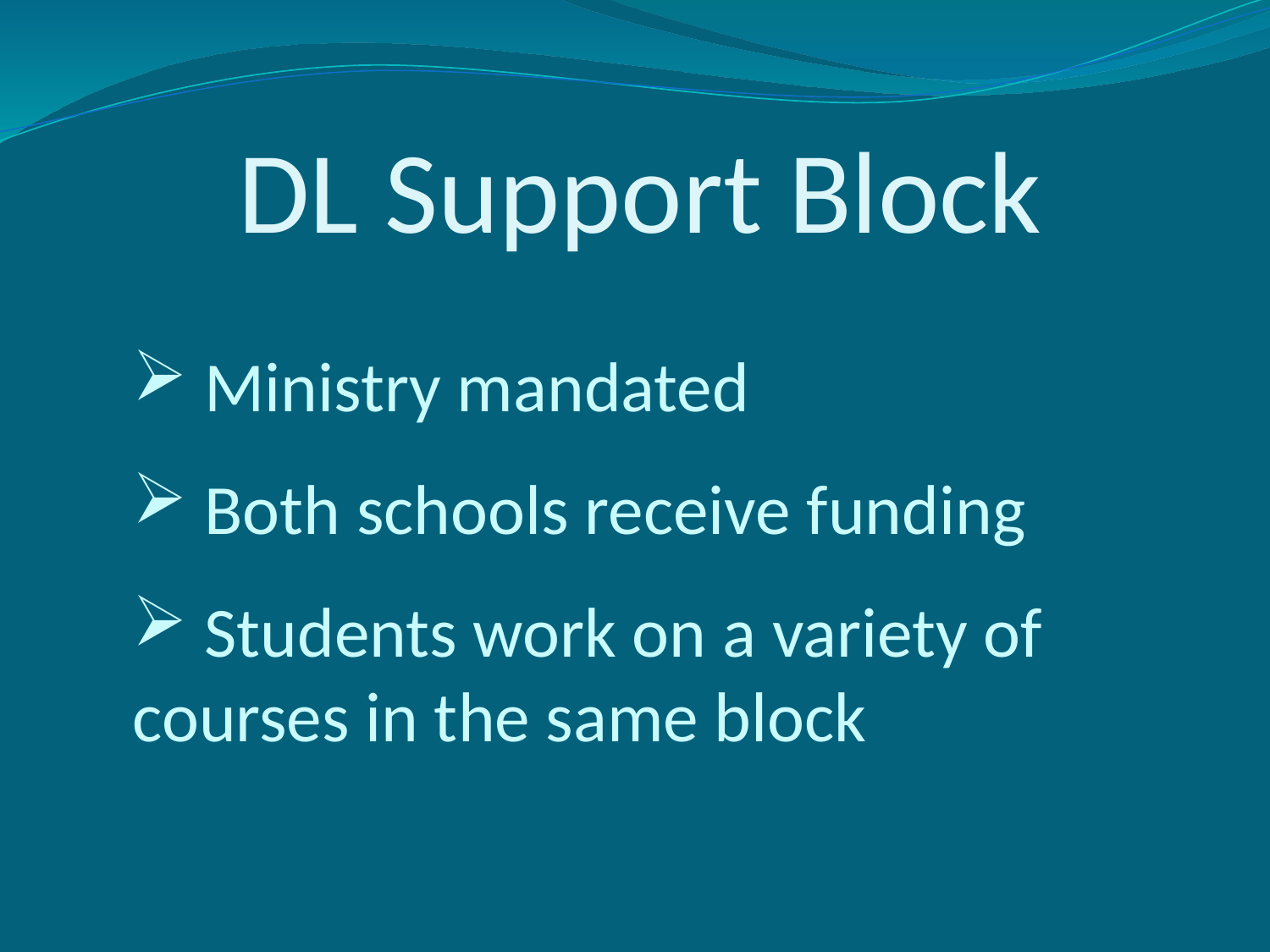

# DL Support Block
 Ministry mandated

 Both schools receive funding

 Students work on a variety of courses in the same block